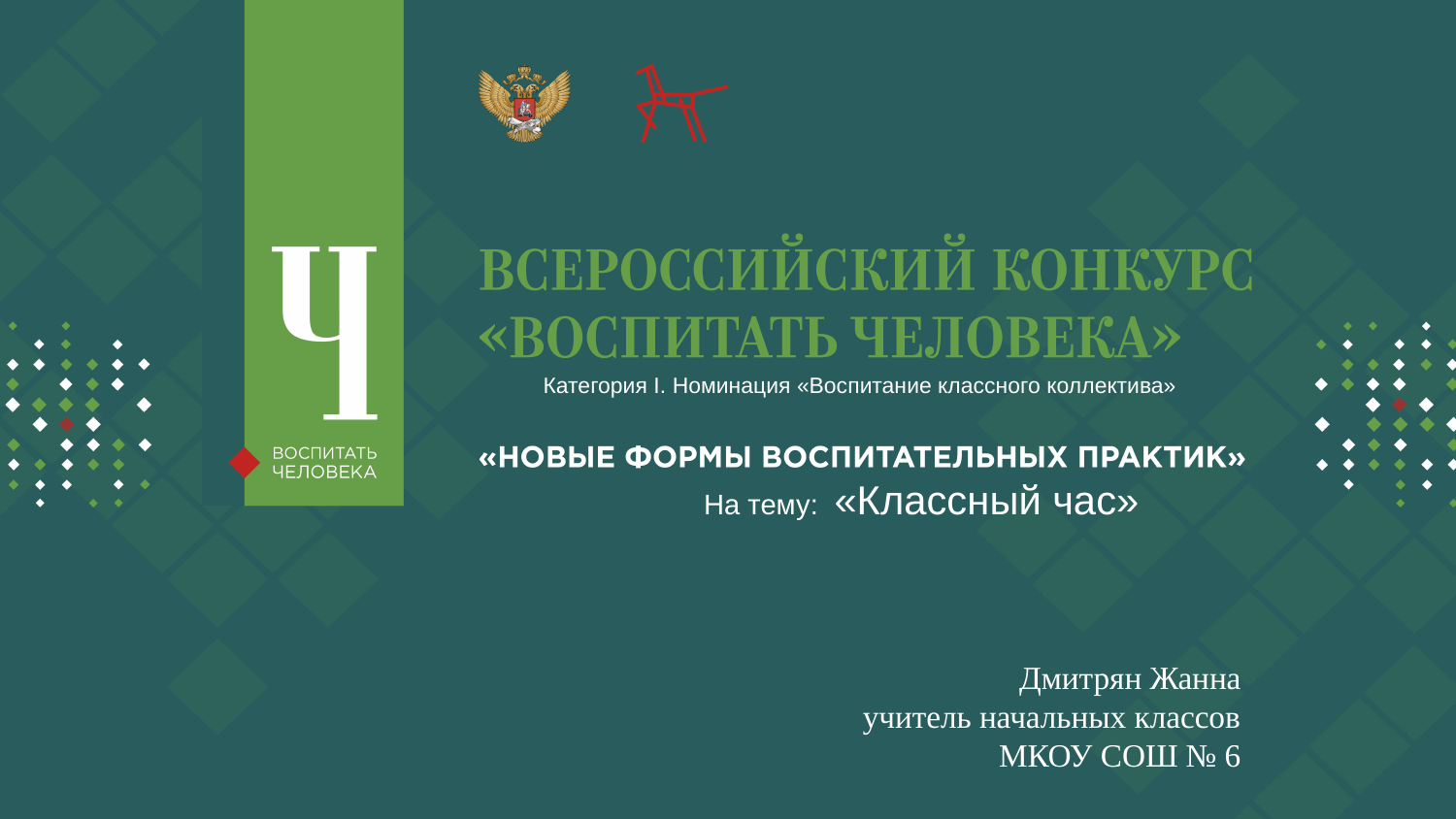

Категория I. Номинация «Воспитание классного коллектива»
На тему:  «Классный час»
Дмитрян Жанна
учитель начальных классов
МКОУ СОШ № 6